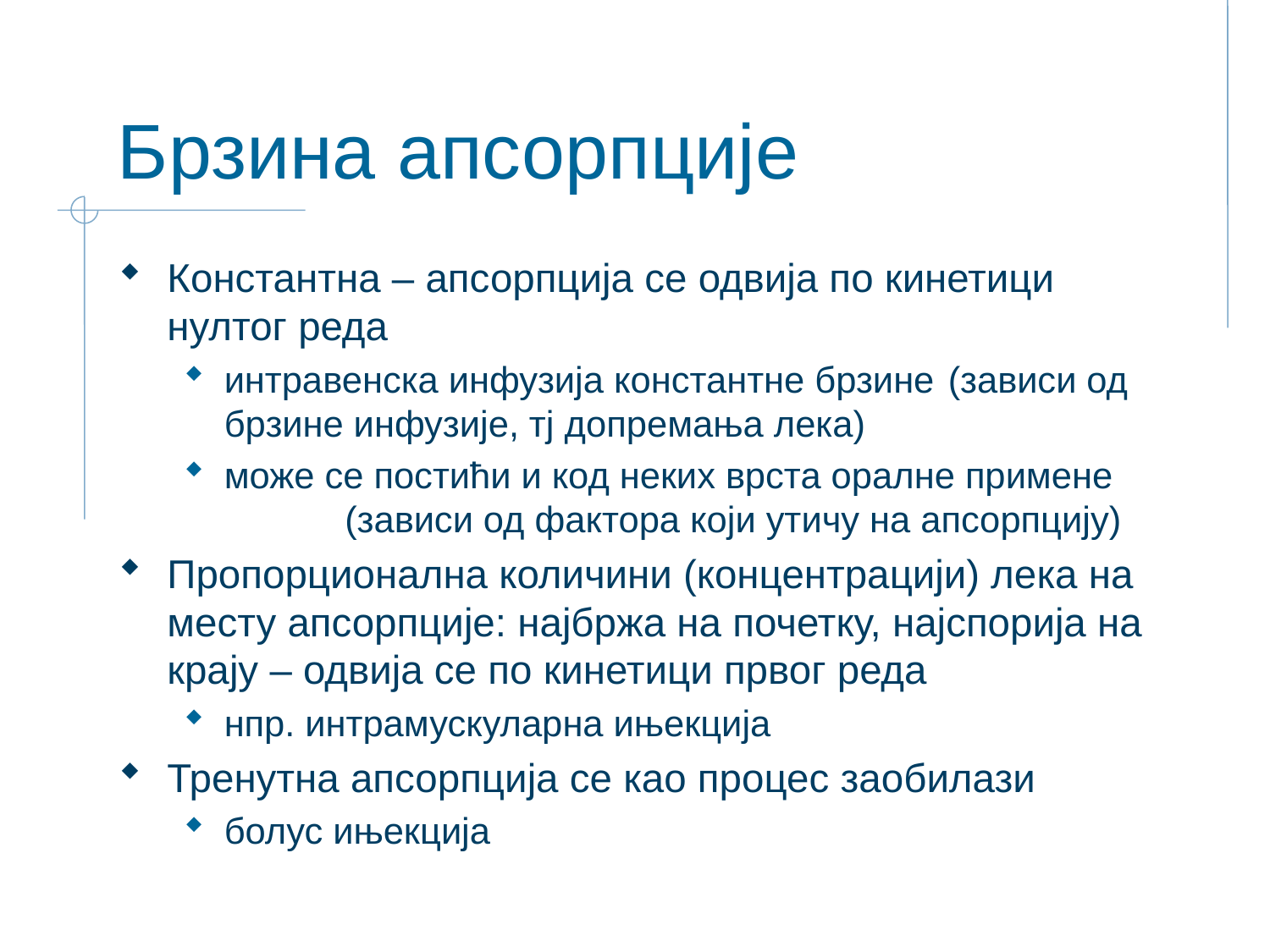

# Брзина апсорпције
Константна – апсорпција се одвија по кинетици нултог реда
интравенска инфузија константне брзине 		(зависи од брзине инфузије, тј допремања лека)
може се постићи и код неких врста оралне примене 	(зависи од фактора који утичу на апсорпцију)
Пропорционална количини (концентрацији) лека на месту апсорпције: најбржа на почетку, најспорија на крају – одвија се по кинетици првог реда
нпр. интрамускуларна ињекција
Тренутна апсорпција се као процес заобилази
болус ињекција